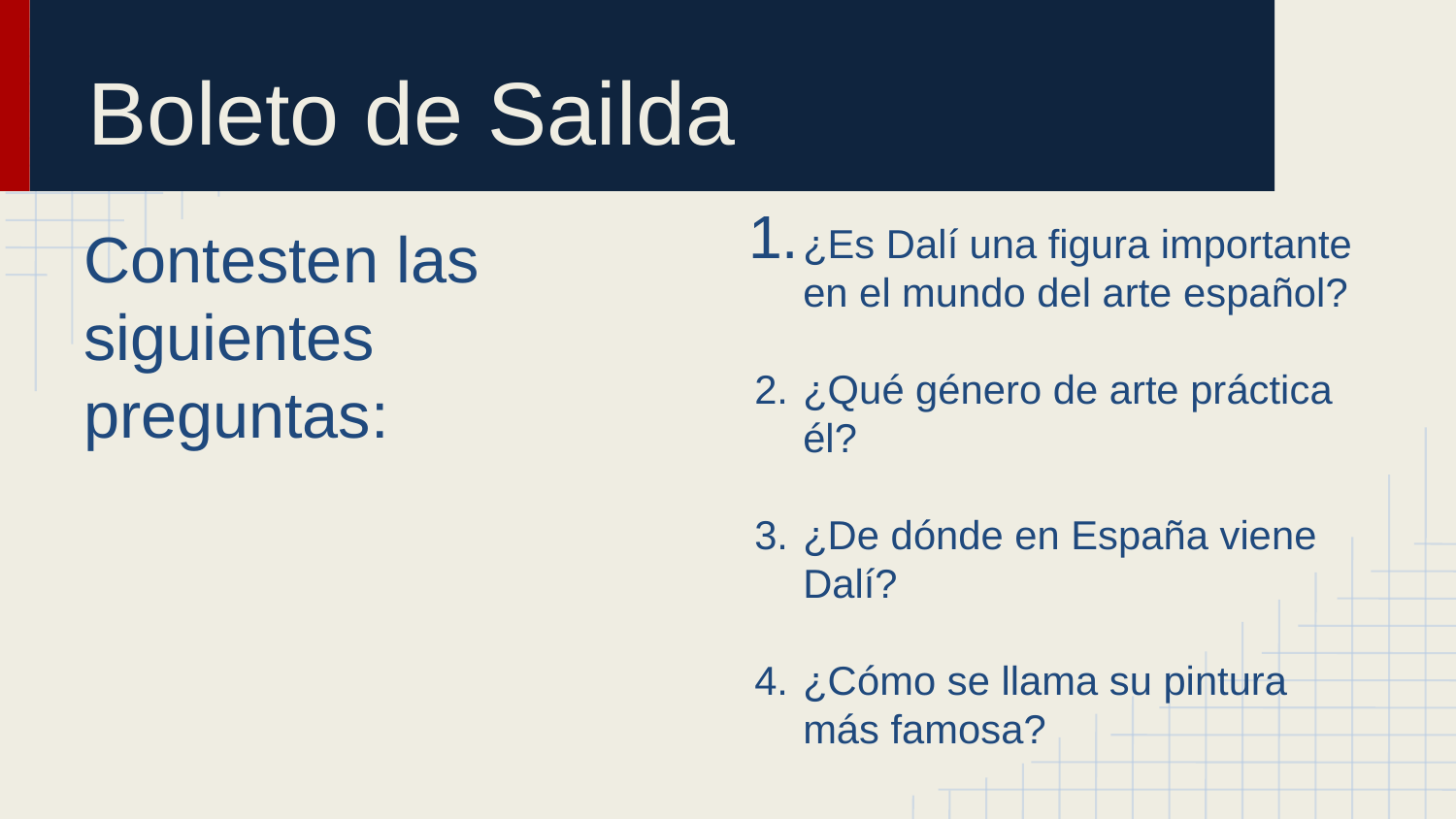

# Boleto de Sailda
Contesten las siguientes preguntas:
¿Es Dalí una figura importante en el mundo del arte español?

¿Qué género de arte práctica él?

¿De dónde en España viene Dalí?

¿Cómo se llama su pintura más famosa?